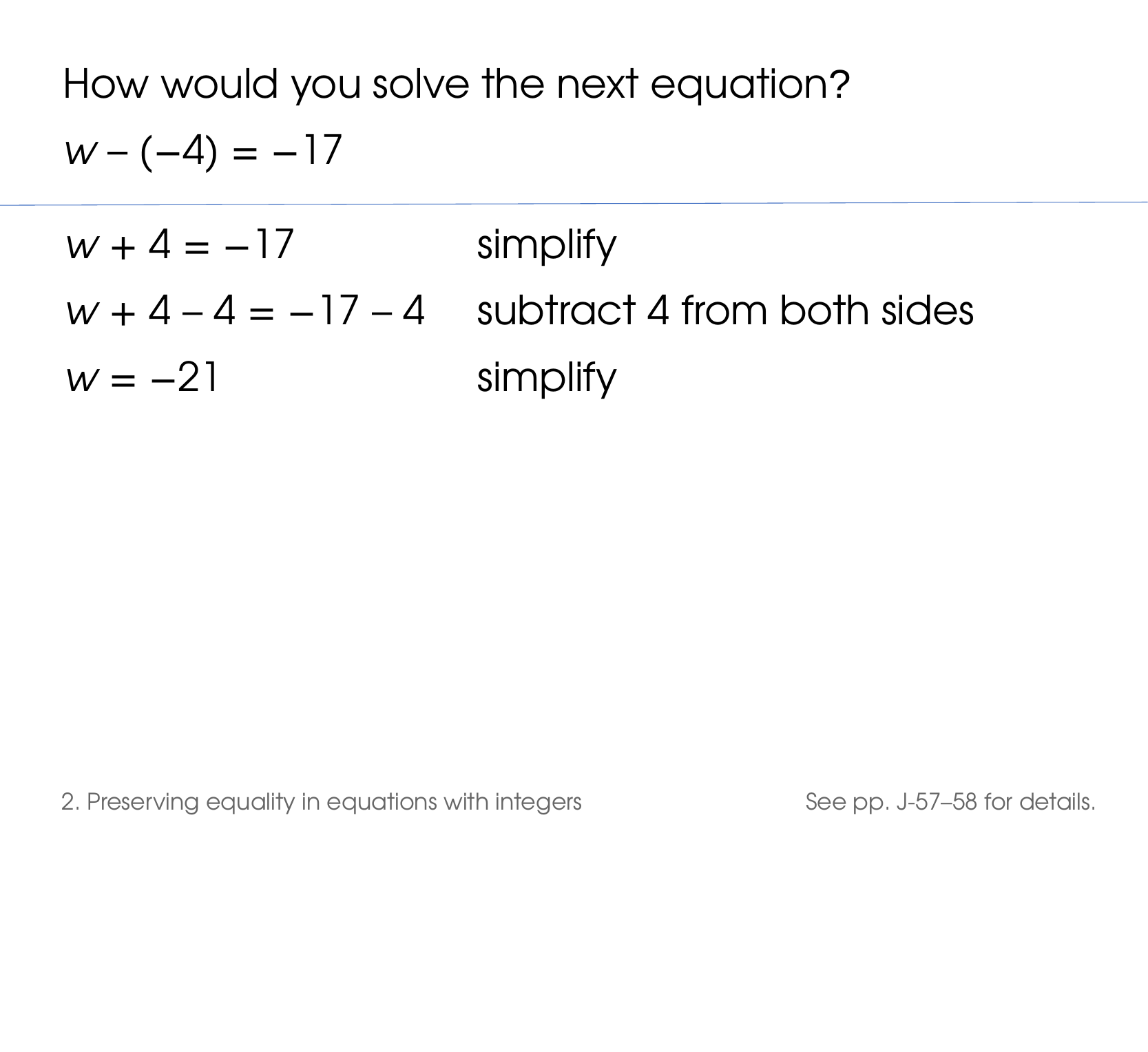

How would you solve the next equation?
w – (−4) = −17
w + 4 = −17		simplify
w + 4 – 4 = −17 – 4	subtract 4 from both sides
w = −21			simplify
2. Preserving equality in equations with integers
See pp. J-57–58 for details.